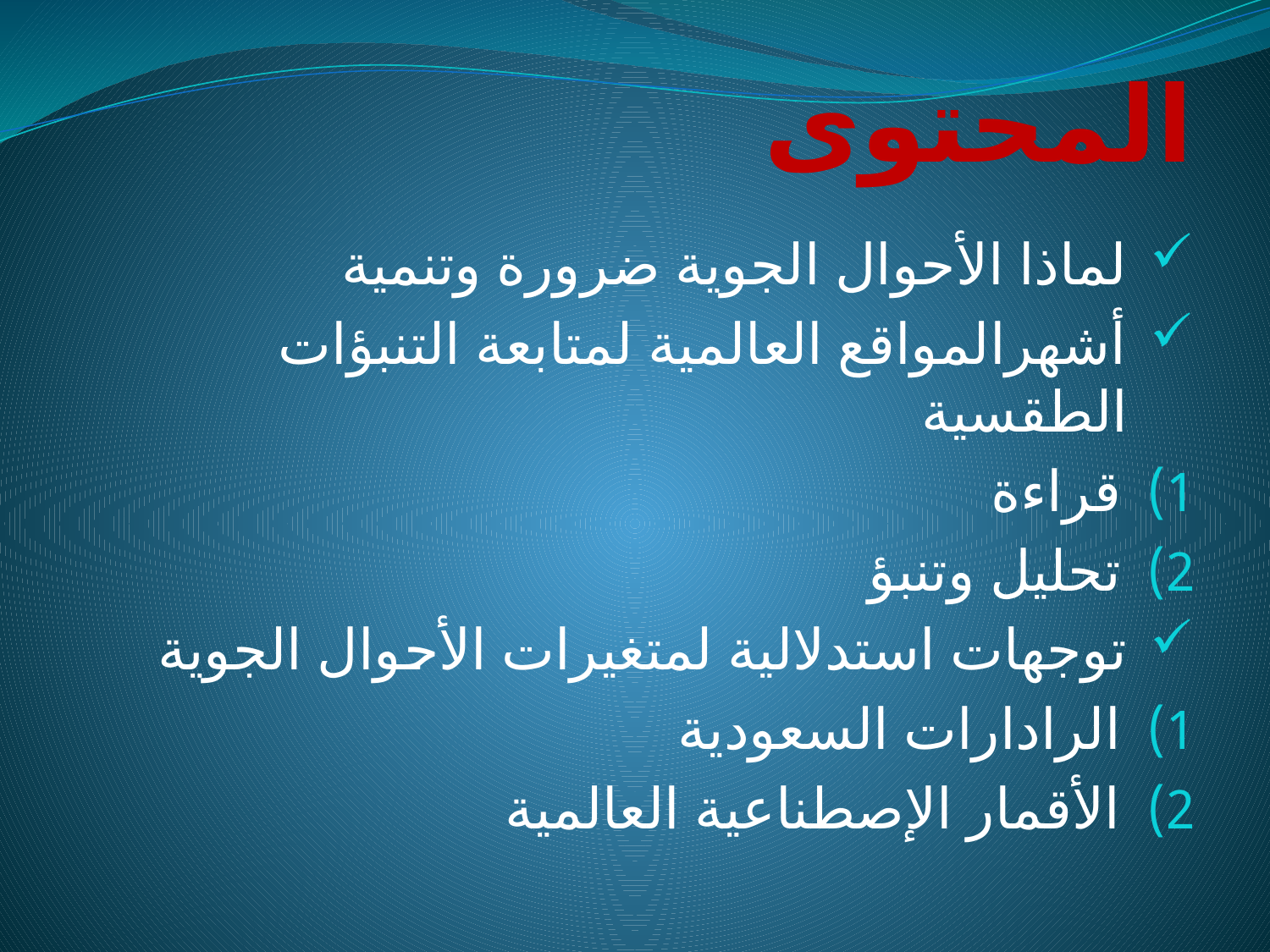

# المحتوى
لماذا الأحوال الجوية ضرورة وتنمية
أشهرالمواقع العالمية لمتابعة التنبؤات الطقسية
قراءة
تحليل وتنبؤ
توجهات استدلالية لمتغيرات الأحوال الجوية
الرادارات السعودية
الأقمار الإصطناعية العالمية